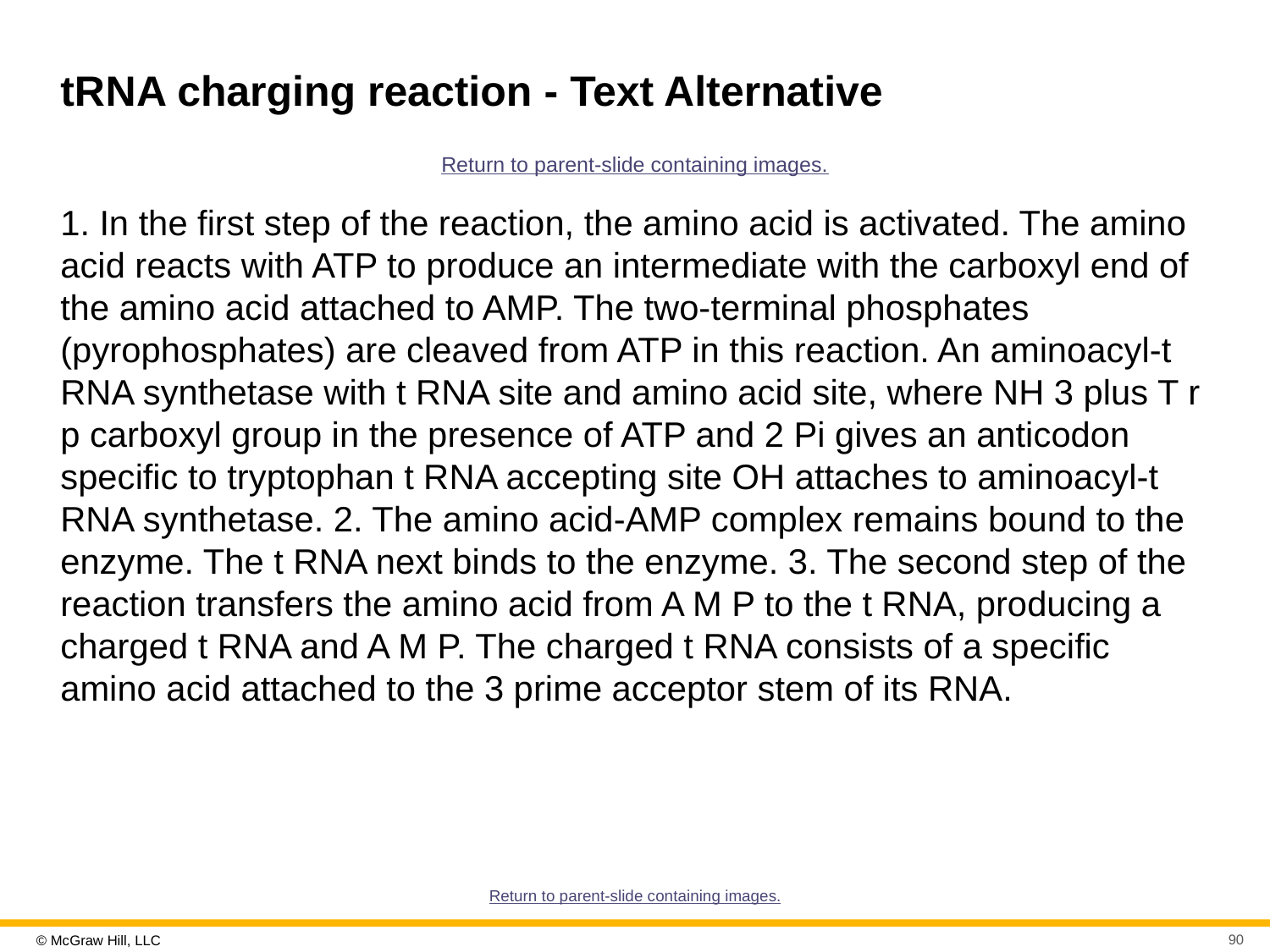

# tR N A charging reaction - Text Alternative
Return to parent-slide containing images.
1. In the first step of the reaction, the amino acid is activated. The amino acid reacts with ATP to produce an intermediate with the carboxyl end of the amino acid attached to AMP. The two-terminal phosphates (pyrophosphates) are cleaved from ATP in this reaction. An aminoacyl-t RNA synthetase with t RNA site and amino acid site, where NH 3 plus T r p carboxyl group in the presence of ATP and 2 Pi gives an anticodon specific to tryptophan t RNA accepting site OH attaches to aminoacyl-t RNA synthetase. 2. The amino acid-AMP complex remains bound to the enzyme. The t RNA next binds to the enzyme. 3. The second step of the reaction transfers the amino acid from A M P to the t RNA, producing a charged t RNA and A M P. The charged t RNA consists of a specific amino acid attached to the 3 prime acceptor stem of its RNA.
Return to parent-slide containing images.
90